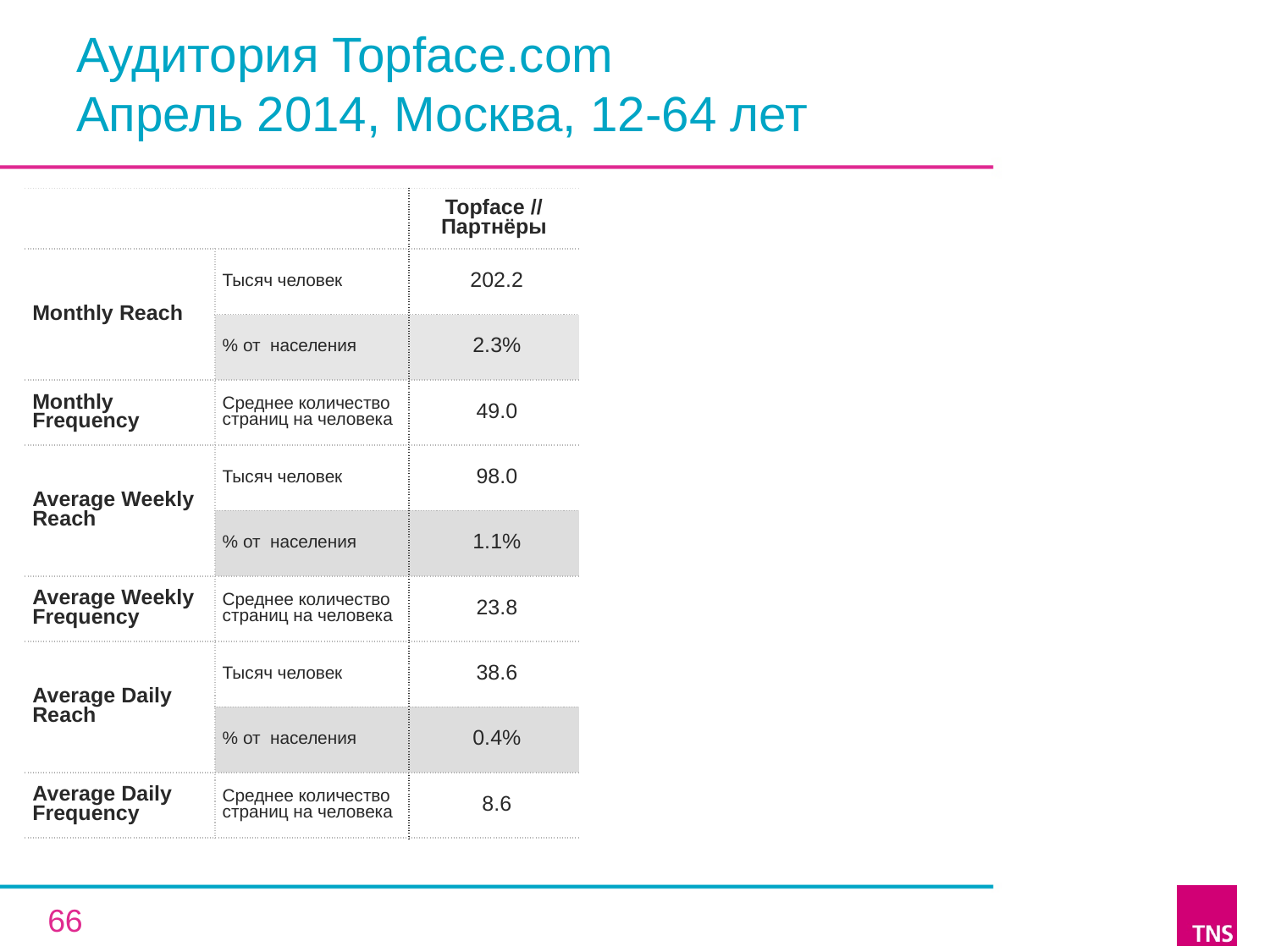

# Аудитория Topface.com Апрель 2014, Москва, 12-64 лет
|  |  | Topface // Партнёры |
| --- | --- | --- |
| Monthly Reach | Тысяч человек | 202.2 |
|  | % от населения | 2.3% |
| Monthly Frequency | Среднее количество страниц на человека | 49.0 |
| Average Weekly Reach | Тысяч человек | 98.0 |
|  | % от населения | 1.1% |
| Average Weekly Frequency | Среднее количество страниц на человека | 23.8 |
| Average Daily Reach | Тысяч человек | 38.6 |
|  | % от населения | 0.4% |
| Average Daily Frequency | Среднее количество страниц на человека | 8.6 |

66